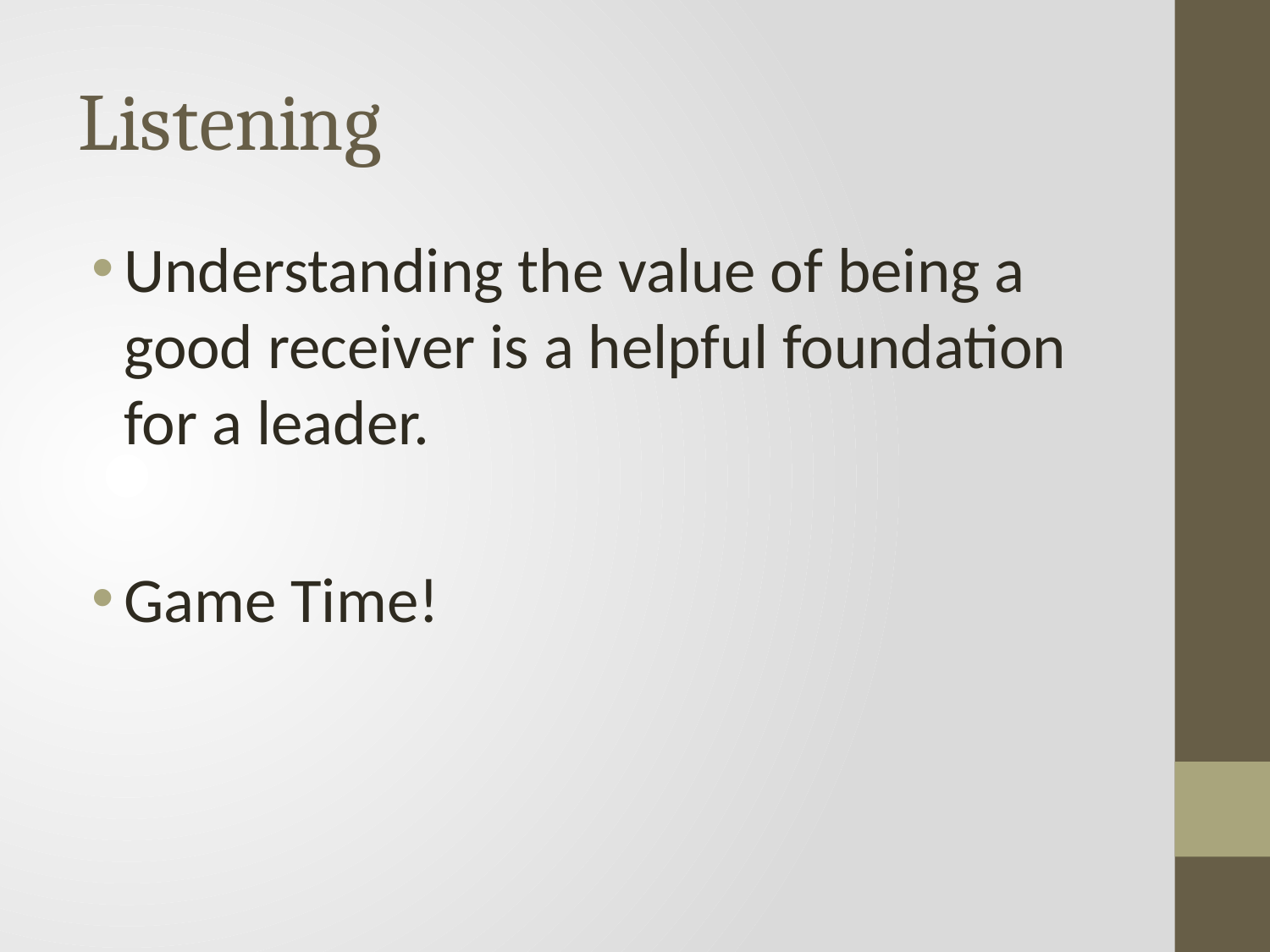

# Listening
Understanding the value of being a good receiver is a helpful foundation for a leader.

Game Time!